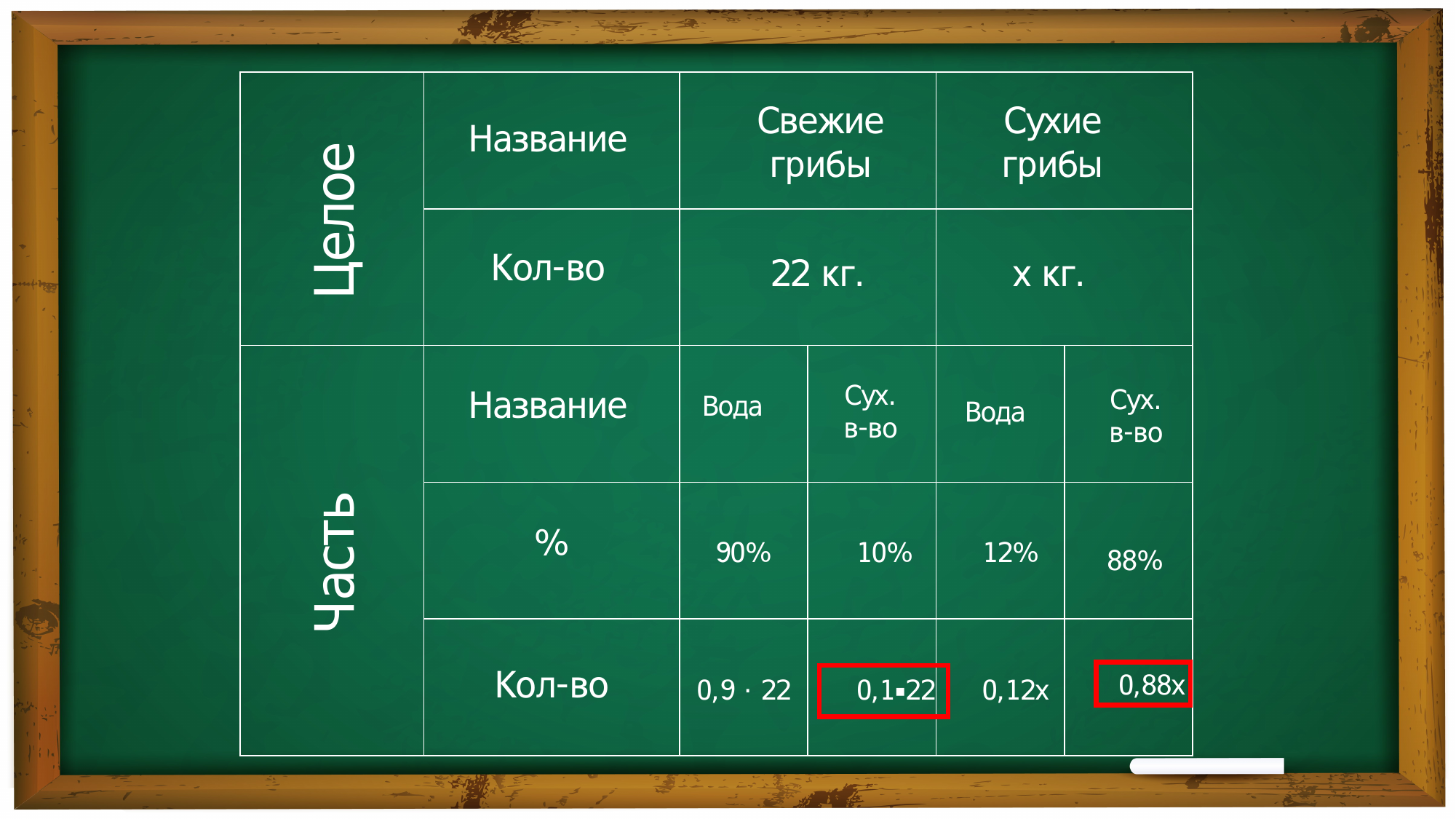

|  |  |  |  |  |  |  |
| --- | --- | --- | --- | --- | --- | --- |
|  |  |  |  |  |  |  |
|  |  |  |  |  |  |  |
|  |  |  |  |  |  |  |
|  |  |  |  |  |  |  |
Свежие грибы
Сухие грибы
Название
Целое
Кол-во
22 кг.
х кг.
Сух. в-во
Название
Сух. в-во
Вода
Вода
Часть
%
90%
10%
12%
88%
Кол-во

0,88х

0,9 ∙22
0,1▪22
0,12х